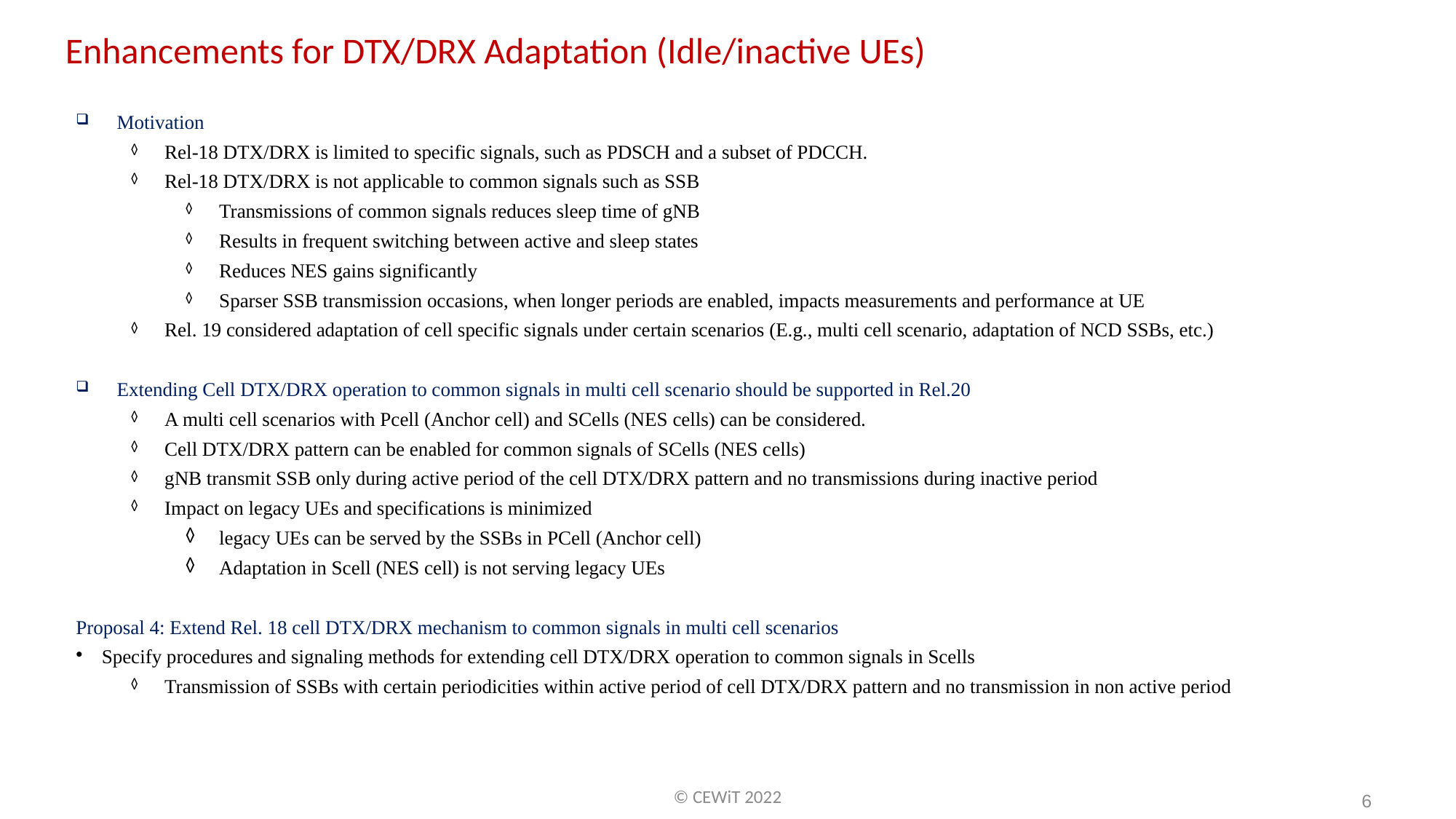

Enhancements for DTX/DRX Adaptation (Idle/inactive UEs)
Motivation
Rel-18 DTX/DRX is limited to specific signals, such as PDSCH and a subset of PDCCH.
Rel-18 DTX/DRX is not applicable to common signals such as SSB
Transmissions of common signals reduces sleep time of gNB
Results in frequent switching between active and sleep states
Reduces NES gains significantly
Sparser SSB transmission occasions, when longer periods are enabled, impacts measurements and performance at UE
Rel. 19 considered adaptation of cell specific signals under certain scenarios (E.g., multi cell scenario, adaptation of NCD SSBs, etc.)

Extending Cell DTX/DRX operation to common signals in multi cell scenario should be supported in Rel.20
A multi cell scenarios with Pcell (Anchor cell) and SCells (NES cells) can be considered.
Cell DTX/DRX pattern can be enabled for common signals of SCells (NES cells)
gNB transmit SSB only during active period of the cell DTX/DRX pattern and no transmissions during inactive period
Impact on legacy UEs and specifications is minimized
legacy UEs can be served by the SSBs in PCell (Anchor cell)
Adaptation in Scell (NES cell) is not serving legacy UEs

Proposal 4: Extend Rel. 18 cell DTX/DRX mechanism to common signals in multi cell scenarios
Specify procedures and signaling methods for extending cell DTX/DRX operation to common signals in Scells
Transmission of SSBs with certain periodicities within active period of cell DTX/DRX pattern and no transmission in non active period
© CEWiT 2022
6